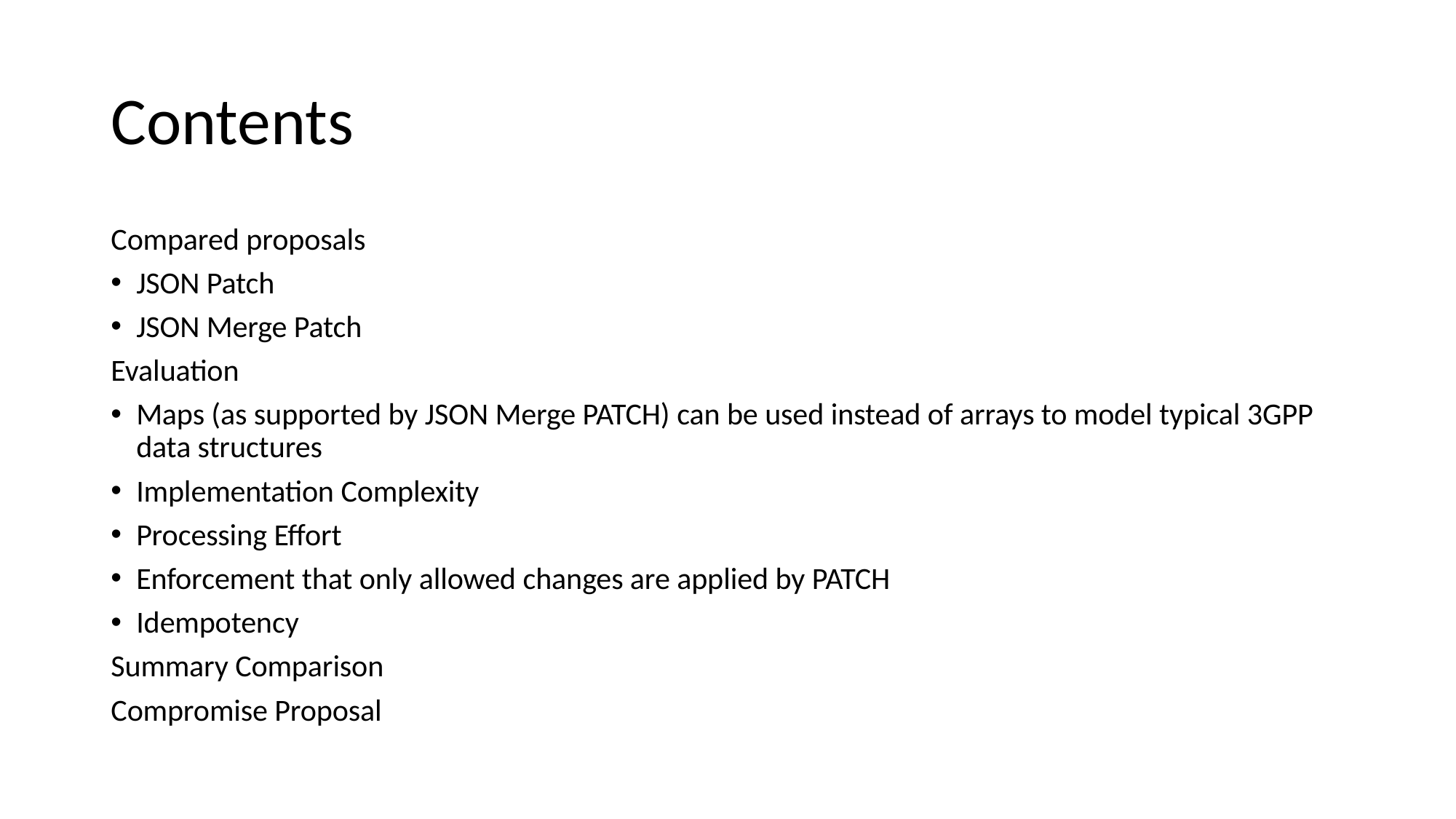

# Contents
Compared proposals
JSON Patch
JSON Merge Patch
Evaluation
Maps (as supported by JSON Merge PATCH) can be used instead of arrays to model typical 3GPP data structures
Implementation Complexity
Processing Effort
Enforcement that only allowed changes are applied by PATCH
Idempotency
Summary Comparison
Compromise Proposal